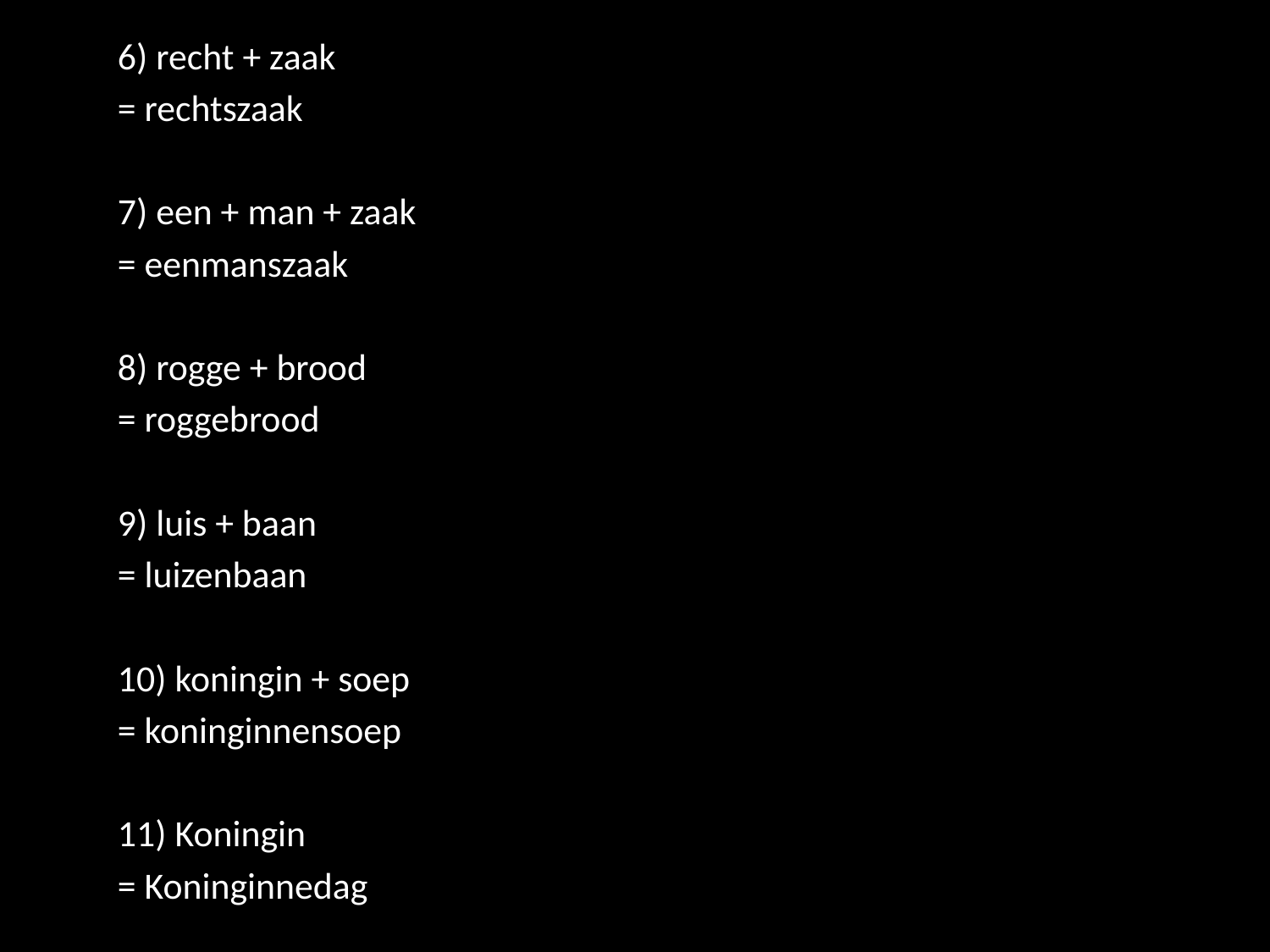

#
6) recht + zaak
= rechtszaak

7) een + man + zaak
= eenmanszaak

8) rogge + brood
= roggebrood

9) luis + baan
= luizenbaan

10) koningin + soep
= koninginnensoep

11) Koningin + dag
= Koninginnedag